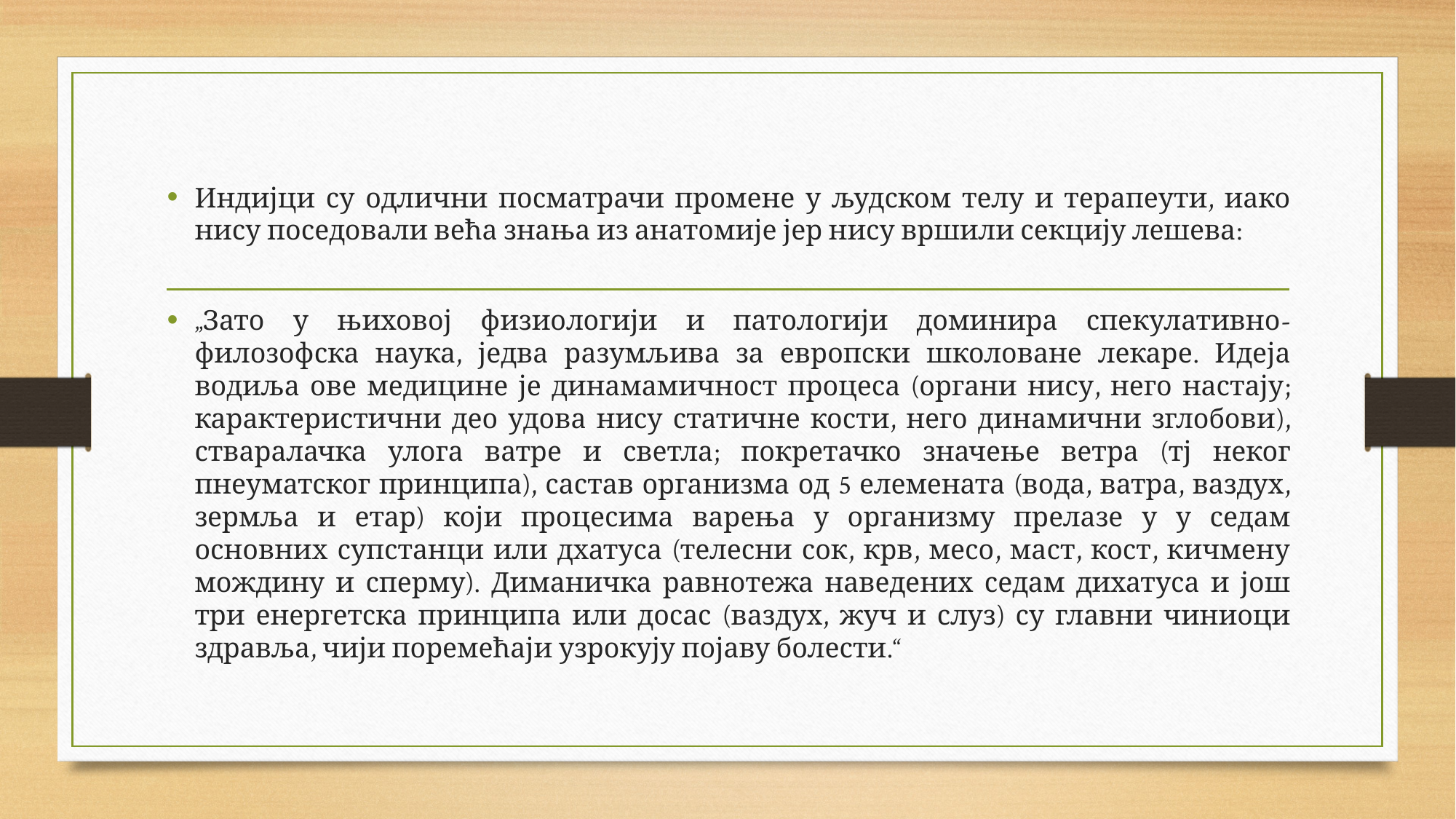

Индијци су одлични посматрачи промене у људском телу и терапеути, иако нису поседовали већа знања из анатомије јер нису вршили секцију лешева:

„Зато у њиховој физиологији и патологији доминира спекулативно-филозофска наука, једва разумљива за европски школоване лекаре. Идеја водиља ове медицине је динамамичност процеса (органи нису, него настају; карактеристични део удова нису статичне кости, него динамични зглобови), стваралачка улога ватре и светла; покретачко значење ветра (тј неког пнеуматског принципа), састав организма од 5 елемената (вода, ватра, ваздух, зермља и етар) који процесима варења у организму прелазе у у седам основних супстанци или дхатуса (телесни сок, крв, месо, маст, кост, кичмену мождину и сперму). Диманичка равнотежа наведених седам дихатуса и још три енергетска принципа или досас (ваздух, жуч и слуз) су главни чиниоци здравља, чији поремећаји узрокују појаву болести.“